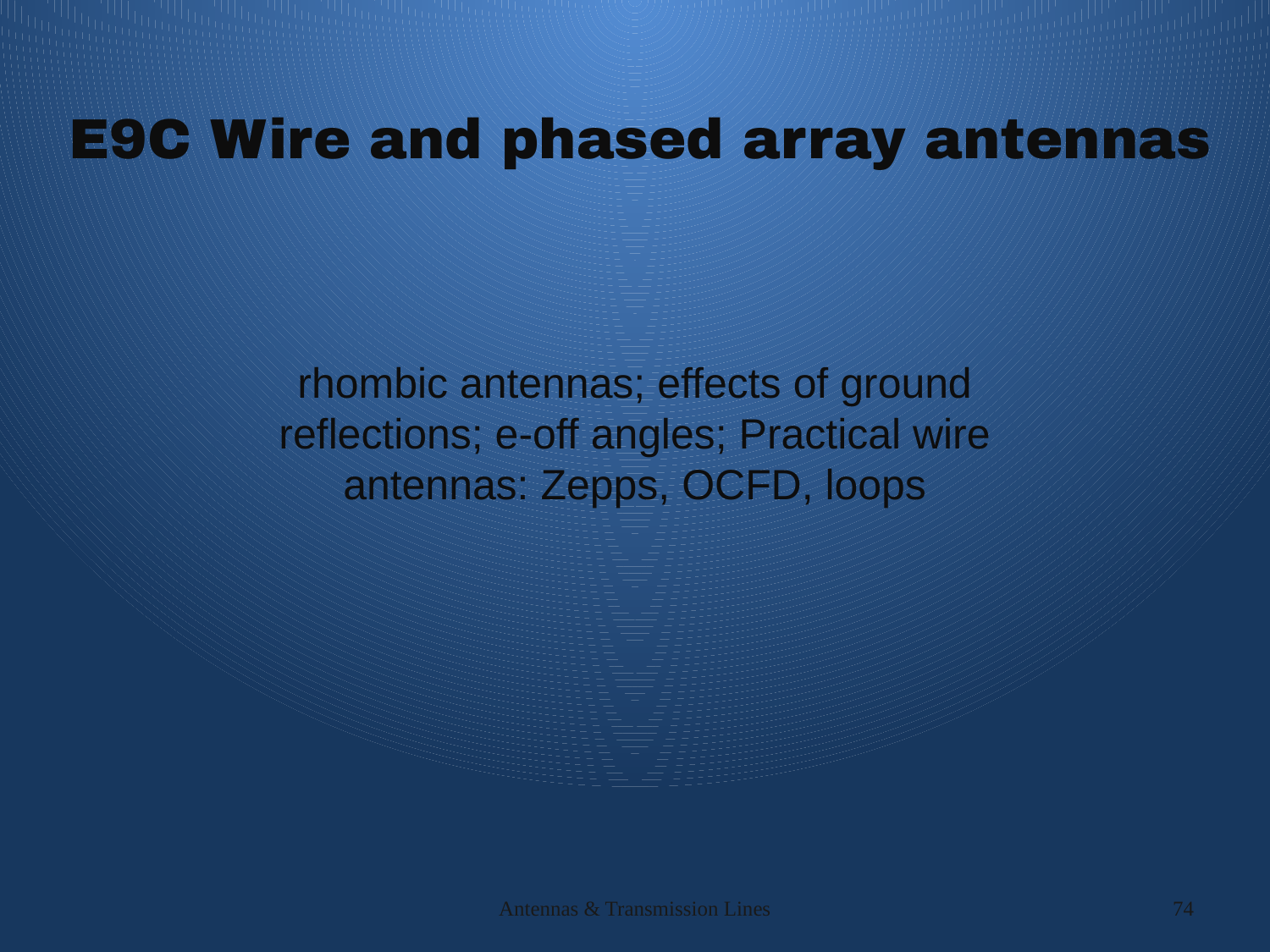

# E9C Wire and phased array antennas
rhombic antennas; effects of ground reflections; e-off angles; Practical wire antennas: Zepps, OCFD, loops
Antennas & Transmission Lines
74